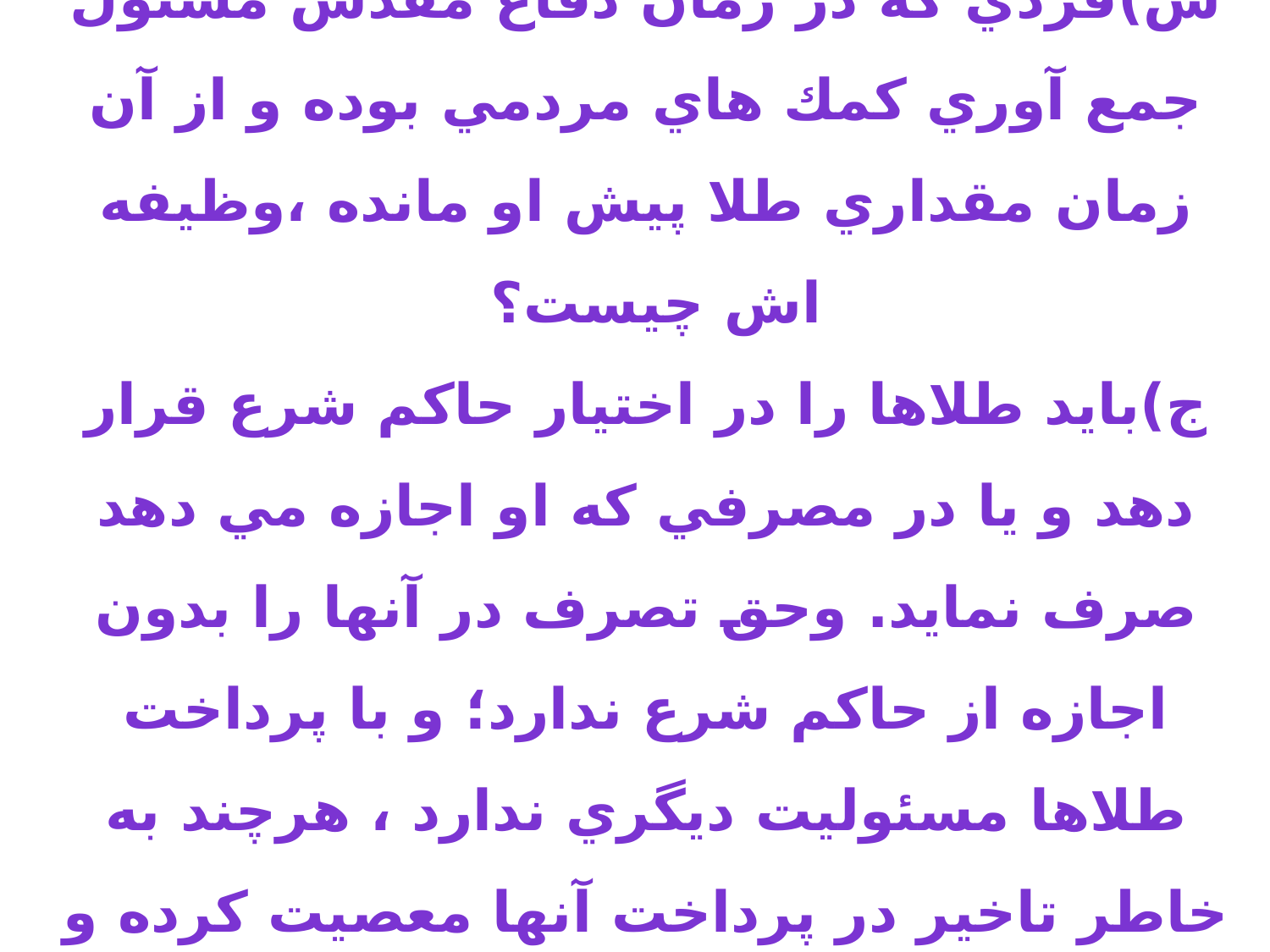

# س)فردي كه در زمان دفاع مقدس مسئول جمع آوري كمك هاي مردمي بوده و از آن زمان مقداري طلا پيش او مانده ،وظيفه اش چيست؟ ج)بايد طلاها را در اختيار حاكم شرع قرار دهد و يا در مصرفي كه او اجازه مي دهد صرف نمايد. وحق تصرف در آنها را بدون اجازه از حاكم شرع ندارد؛ و با پرداخت طلاها مسئوليت ديگري ندارد ، هرچند به خاطر تاخير در پرداخت آنها معصيت كرده و بايد توبه كند.